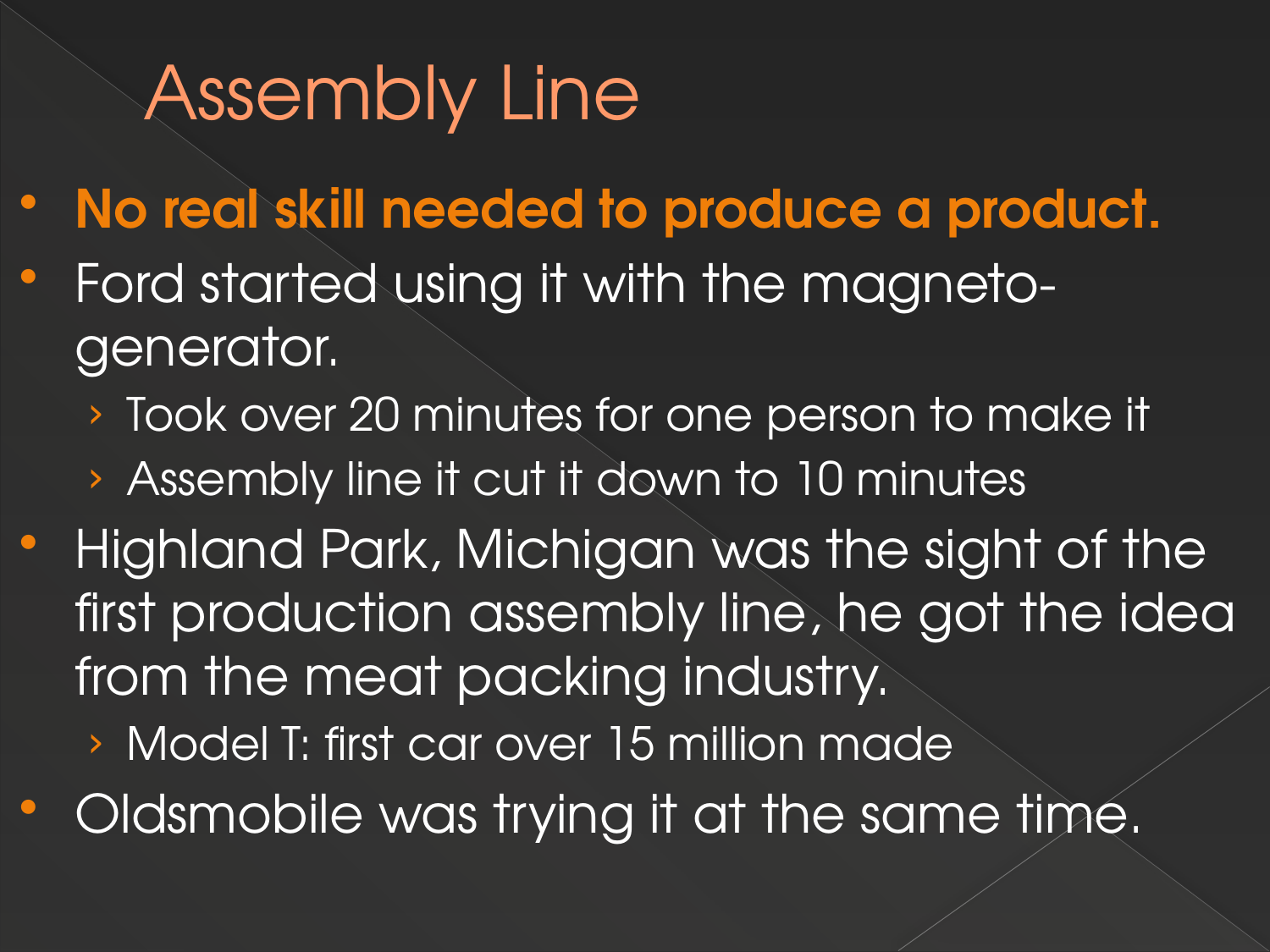

# Assembly Line
No real skill needed to produce a product.
Ford started using it with the magneto-generator.
Took over 20 minutes for one person to make it
Assembly line it cut it down to 10 minutes
Highland Park, Michigan was the sight of the first production assembly line, he got the idea from the meat packing industry.
Model T: first car over 15 million made
Oldsmobile was trying it at the same time.